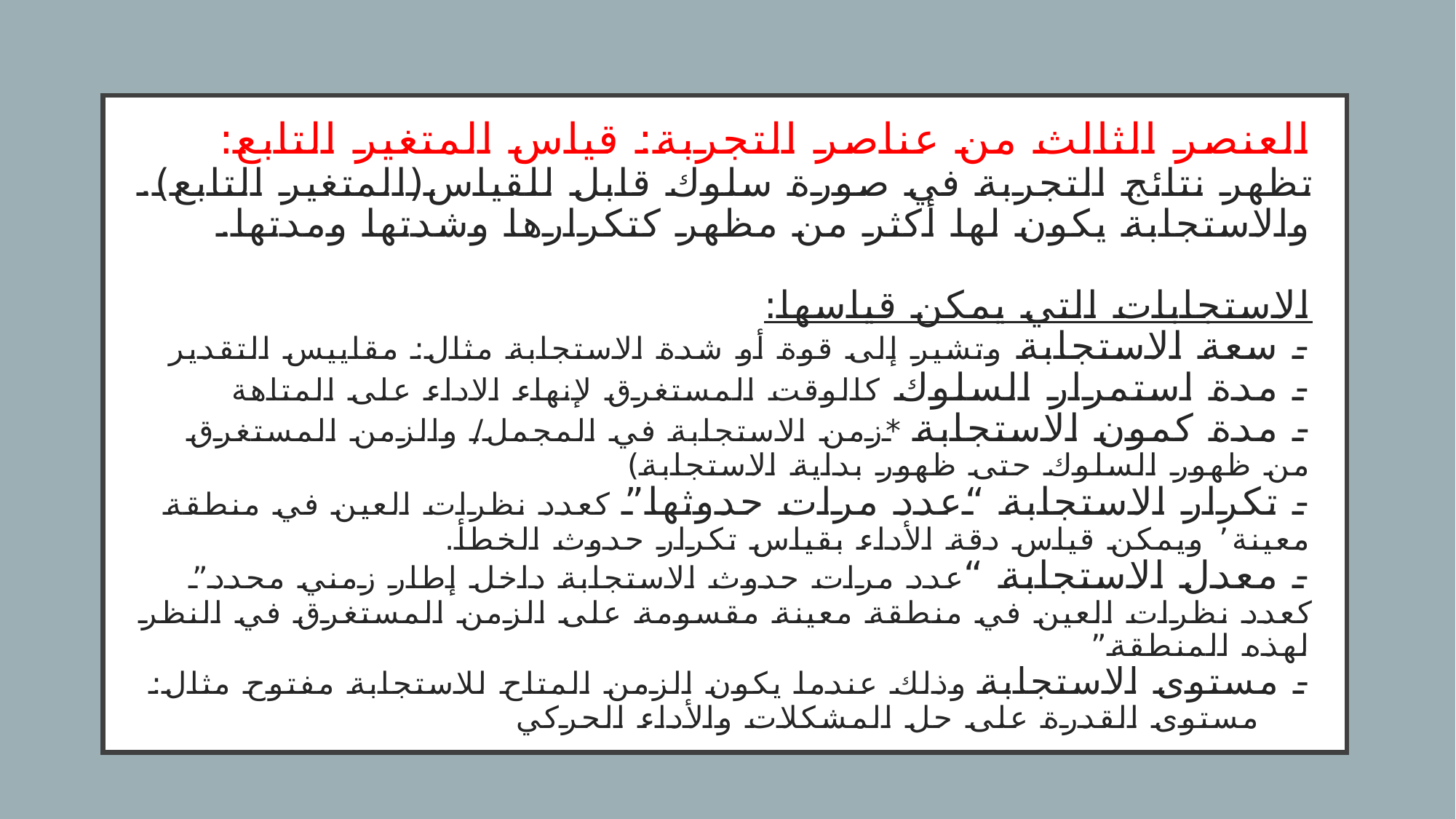

# العنصر الثالث من عناصر التجربة: قياس المتغير التابع: تظهر نتائج التجربة في صورة سلوك قابل للقياس(المتغير التابع). والاستجابة يكون لها أكثر من مظهر كتكرارها وشدتها ومدتها. الاستجابات التي يمكن قياسها: - سعة الاستجابة وتشير إلى قوة أو شدة الاستجابة مثال: مقاييس التقدير - مدة استمرار السلوك كالوقت المستغرق لإنهاء الاداء على المتاهة - مدة كمون الاستجابة *زمن الاستجابة في المجمل/ والزمن المستغرق من ظهور السلوك حتى ظهور بداية الاستجابة) - تكرار الاستجابة “عدد مرات حدوثها” كعدد نظرات العين في منطقة معينة٬ ويمكن قياس دقة الأداء بقياس تكرار حدوث الخطأ. - معدل الاستجابة “عدد مرات حدوث الاستجابة داخل إطار زمني محدد” كعدد نظرات العين في منطقة معينة مقسومة على الزمن المستغرق في النظر لهذه المنطقة” - مستوى الاستجابة وذلك عندما يكون الزمن المتاح للاستجابة مفتوح مثال: مستوى القدرة على حل المشكلات والأداء الحركي